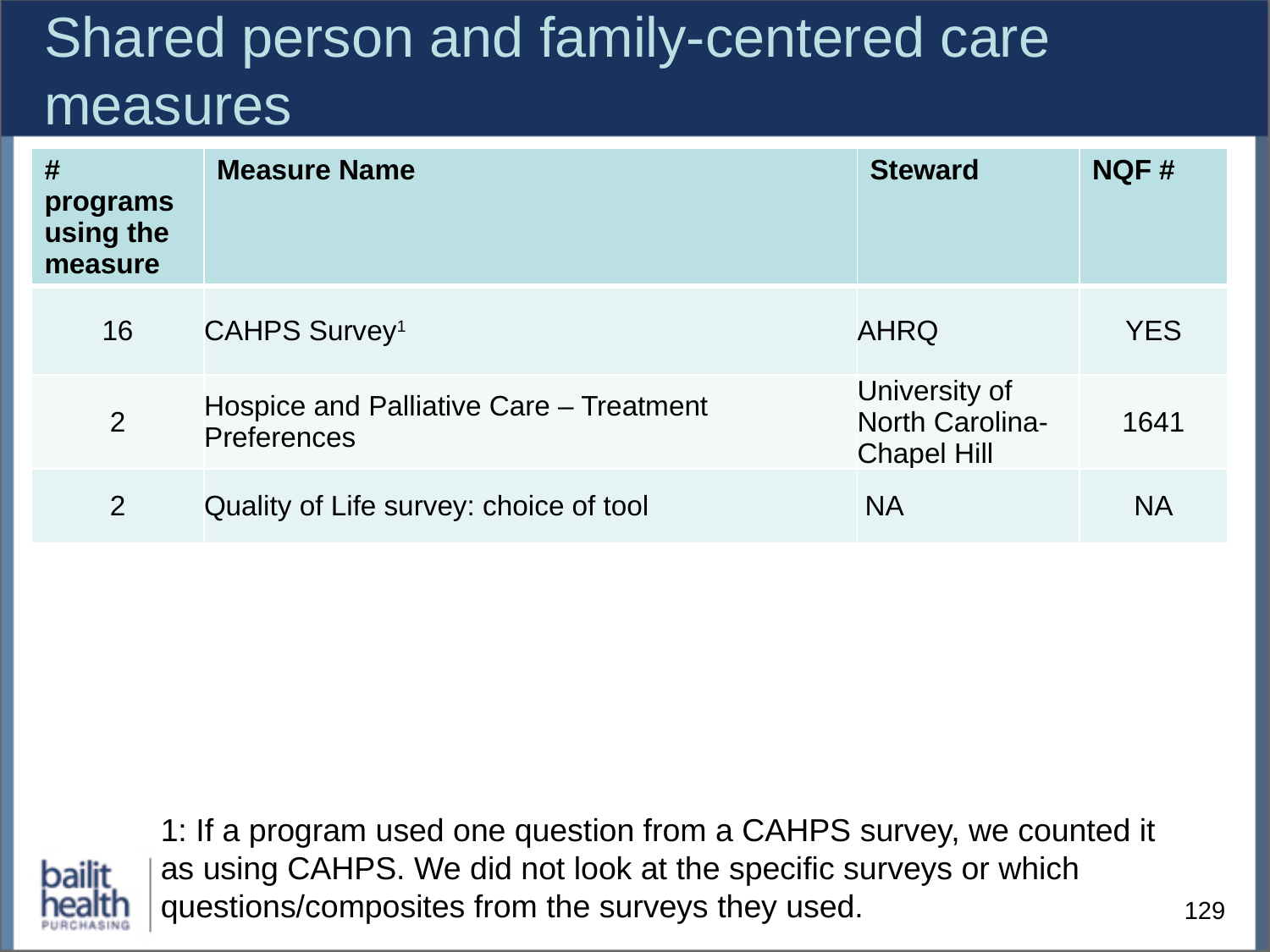

# Shared person and family-centered care measures
| # programs using the measure | Measure Name | Steward | NQF # |
| --- | --- | --- | --- |
| 16 | CAHPS Survey1 | AHRQ | YES |
| 2 | Hospice and Palliative Care – Treatment Preferences | University of North Carolina-Chapel Hill | 1641 |
| 2 | Quality of Life survey: choice of tool | NA | NA |
1: If a program used one question from a CAHPS survey, we counted it as using CAHPS. We did not look at the specific surveys or which questions/composites from the surveys they used.
129